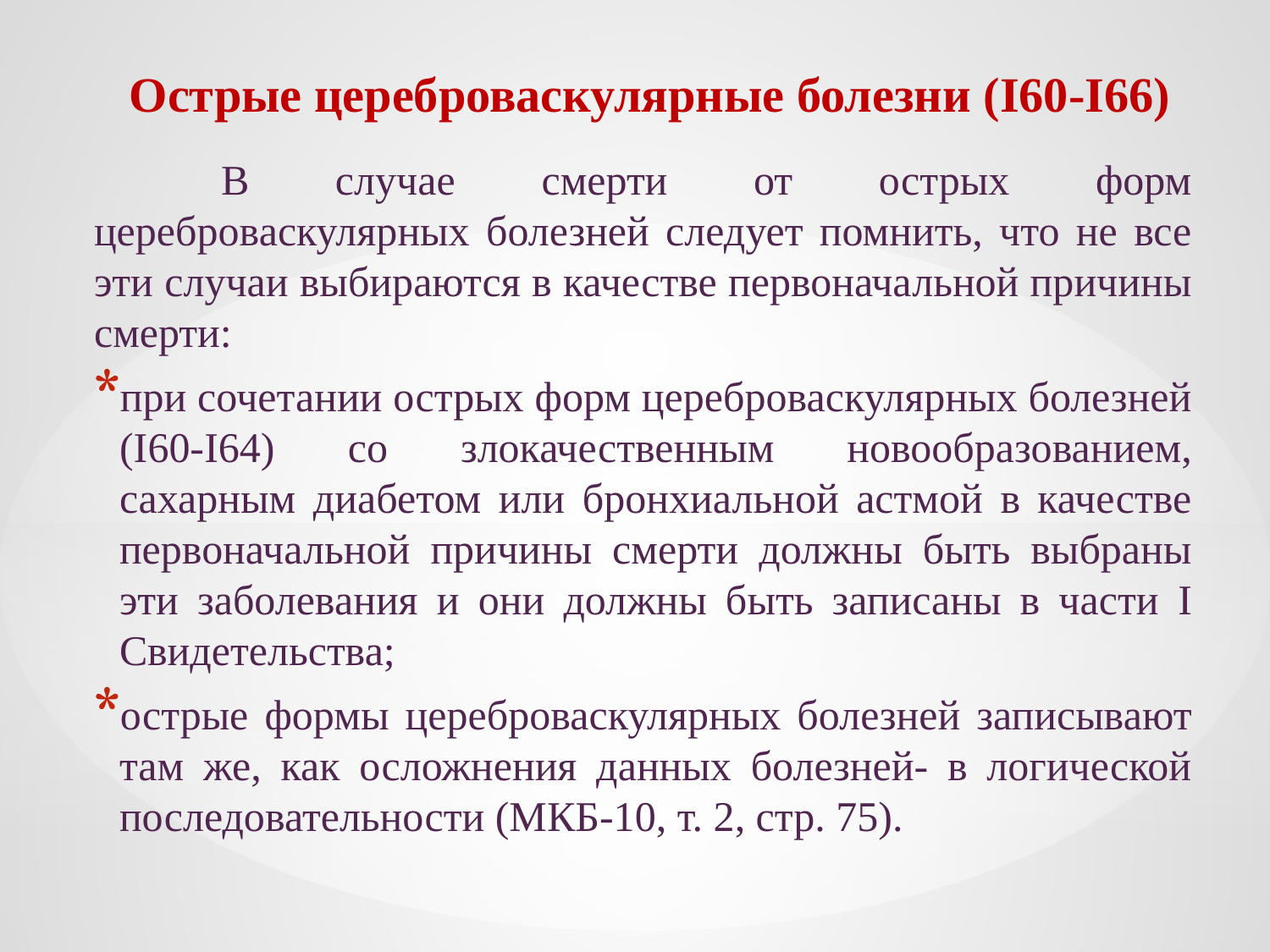

# Острые цереброваскулярные болезни (I60-I66)
	В случае смерти от острых форм цереброваскулярных болезней следует помнить, что не все эти случаи выбираются в качестве первоначальной причины смерти:
при сочетании острых форм цереброваскулярных болезней (I60-I64) со злокачественным новообразованием, сахарным диабетом или бронхиальной астмой в качестве первоначальной причины смерти должны быть выбраны эти заболевания и они должны быть записаны в части I Свидетельства;
острые формы цереброваскулярных болезней записывают там же, как осложнения данных болезней- в логической последовательности (МКБ-10, т. 2, стр. 75).